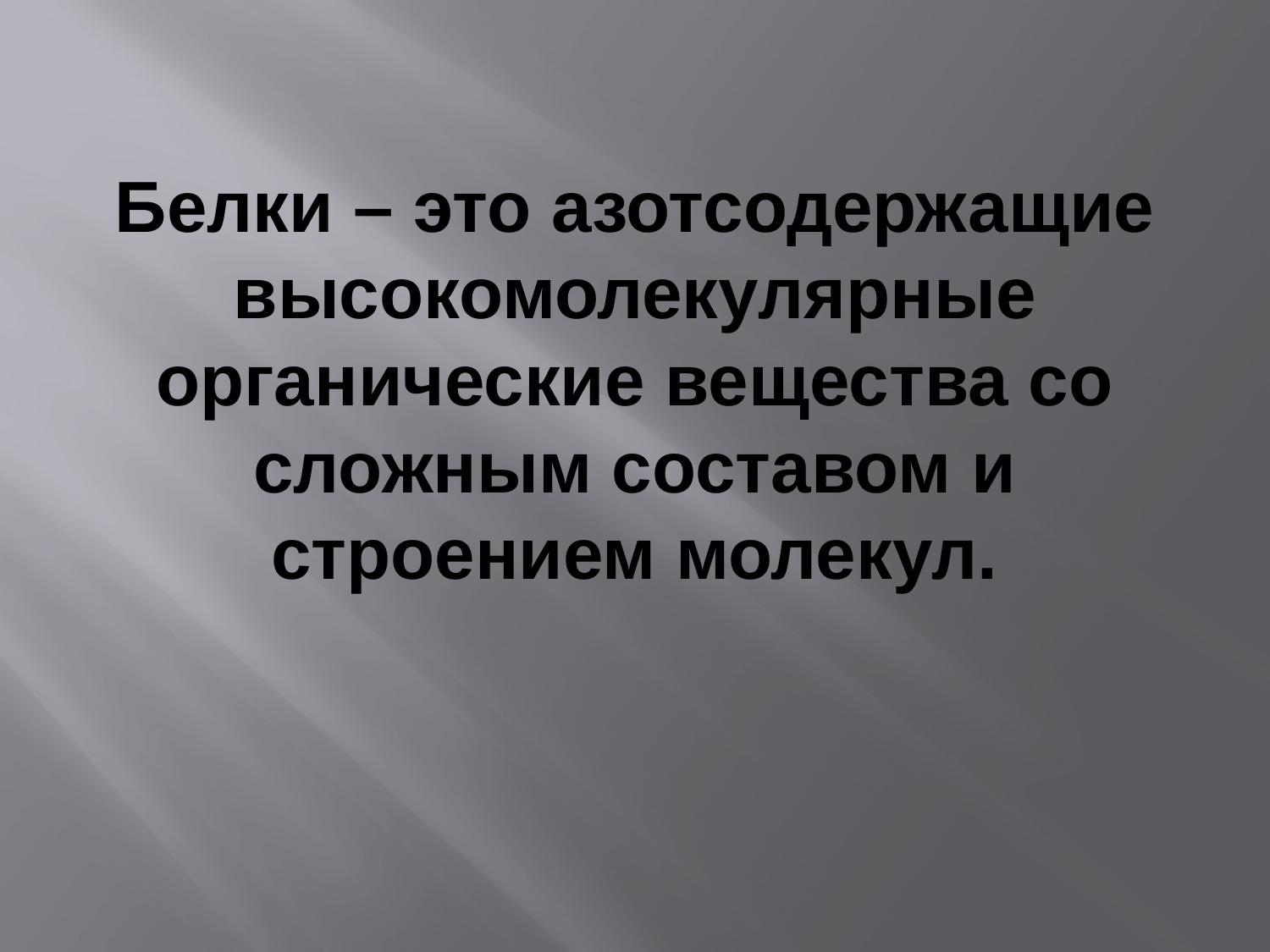

# Белки – это азотсодержащие высокомолекулярные органические вещества со сложным составом и строением молекул.